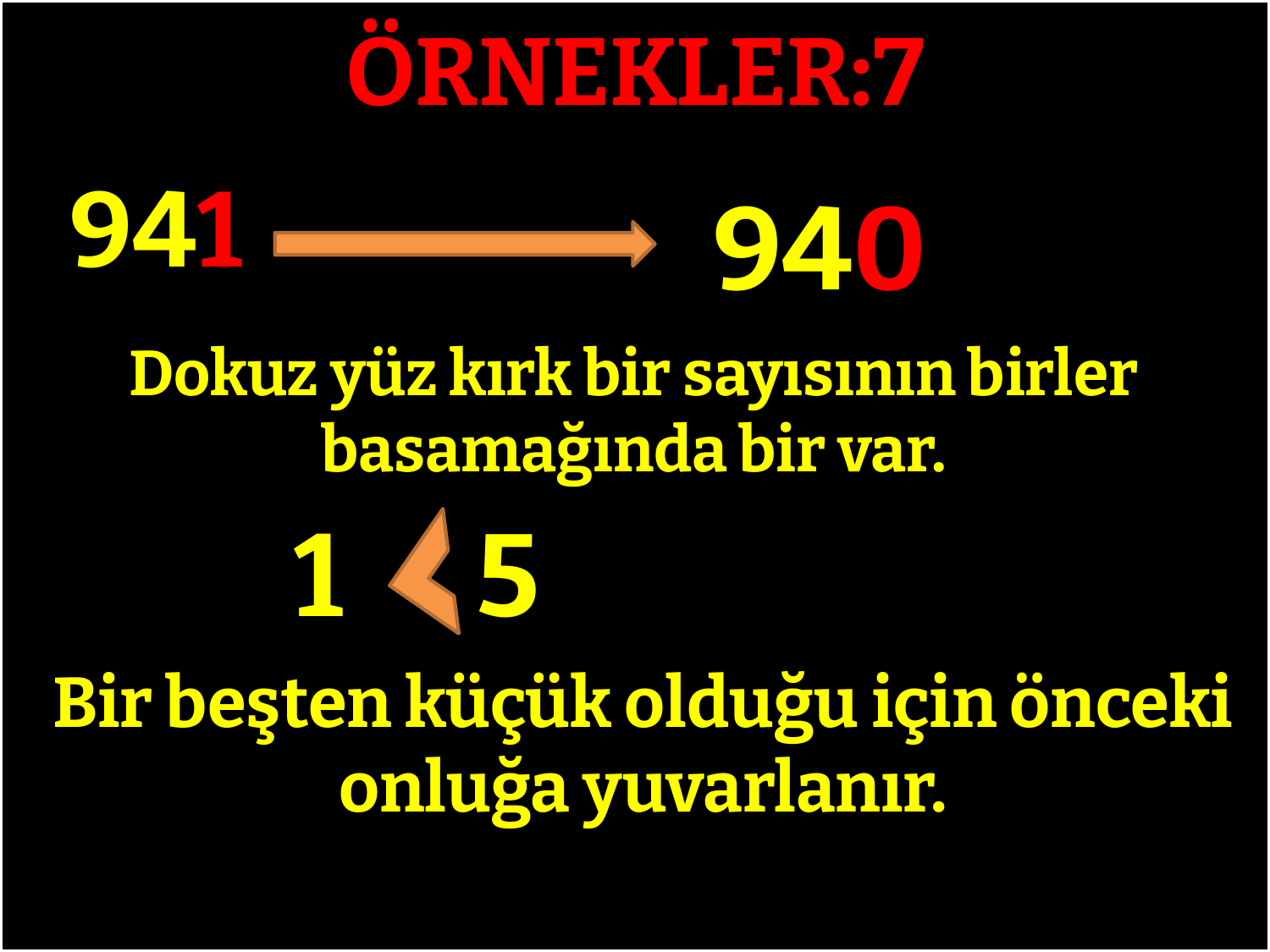

ÖRNEKLER:7
941
940

#
Dokuz yüz kırk bir sayısının birler basamağında bir var.
1
5

Bir beşten küçük olduğu için önceki onluğa yuvarlanır.